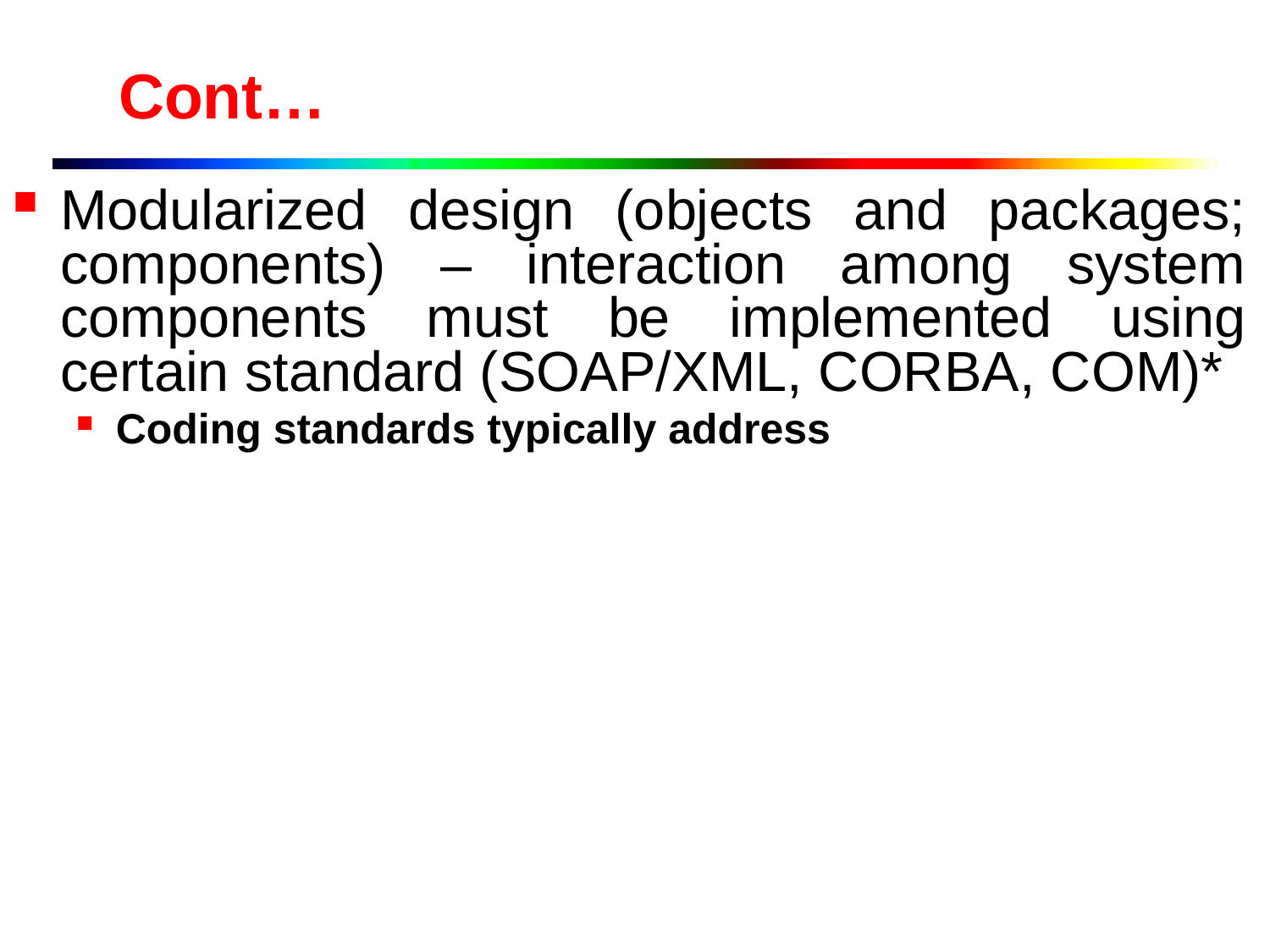

# Cont…
Modularized design (objects and packages; components) – interaction among system components must be implemented using certain standard (SOAP/XML, CORBA, COM)*
Coding standards typically address